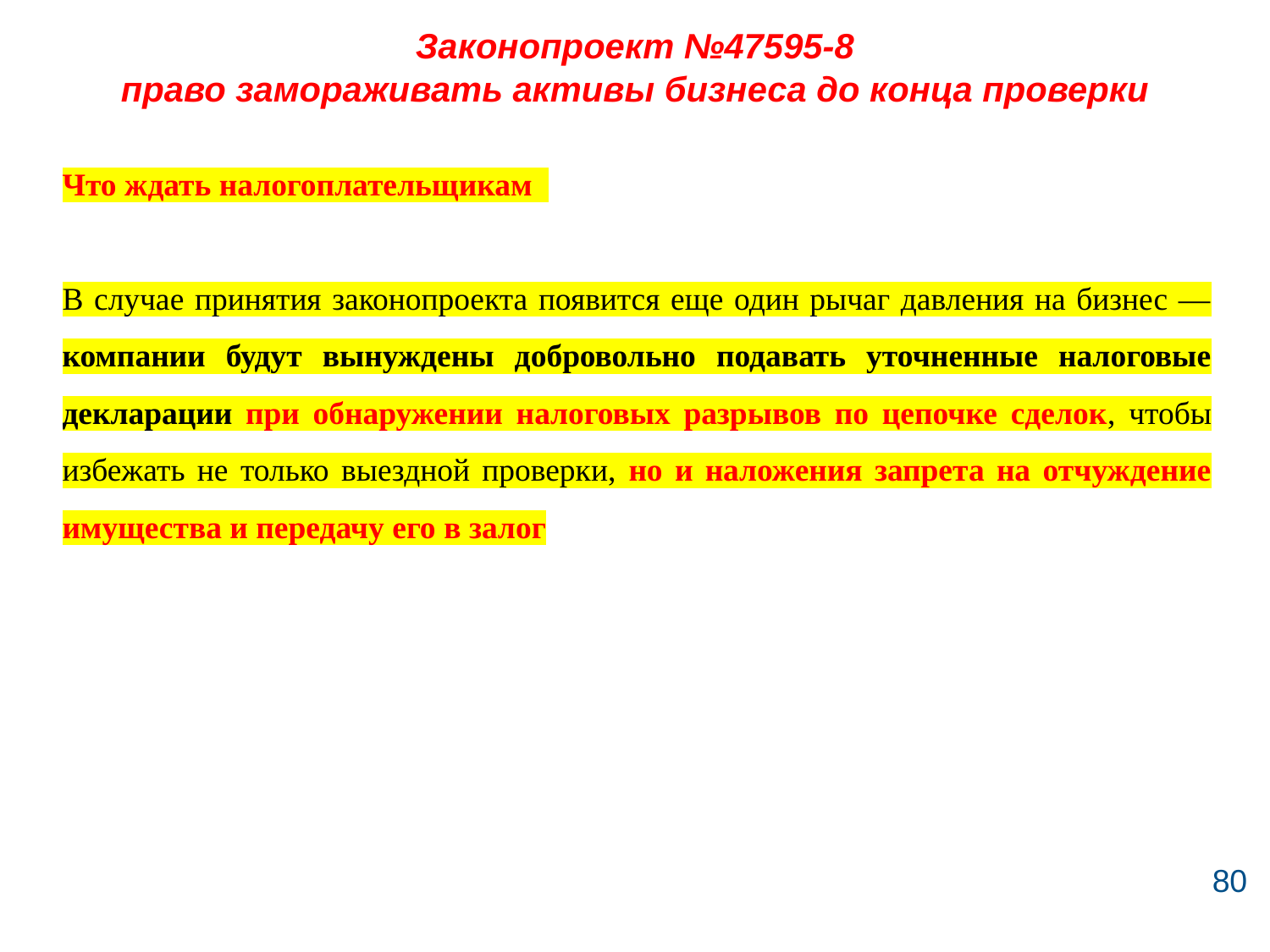

# Законопроект №47595-8 право замораживать активы бизнеса до конца проверки

Что ждать налогоплательщикам

В случае принятия законопроекта появится еще один рычаг давления на бизнес — компании будут вынуждены добровольно подавать уточненные налоговые декларации при обнаружении налоговых разрывов по цепочке сделок, чтобы избежать не только выездной проверки, но и наложения запрета на отчуждение имущества и передачу его в залог